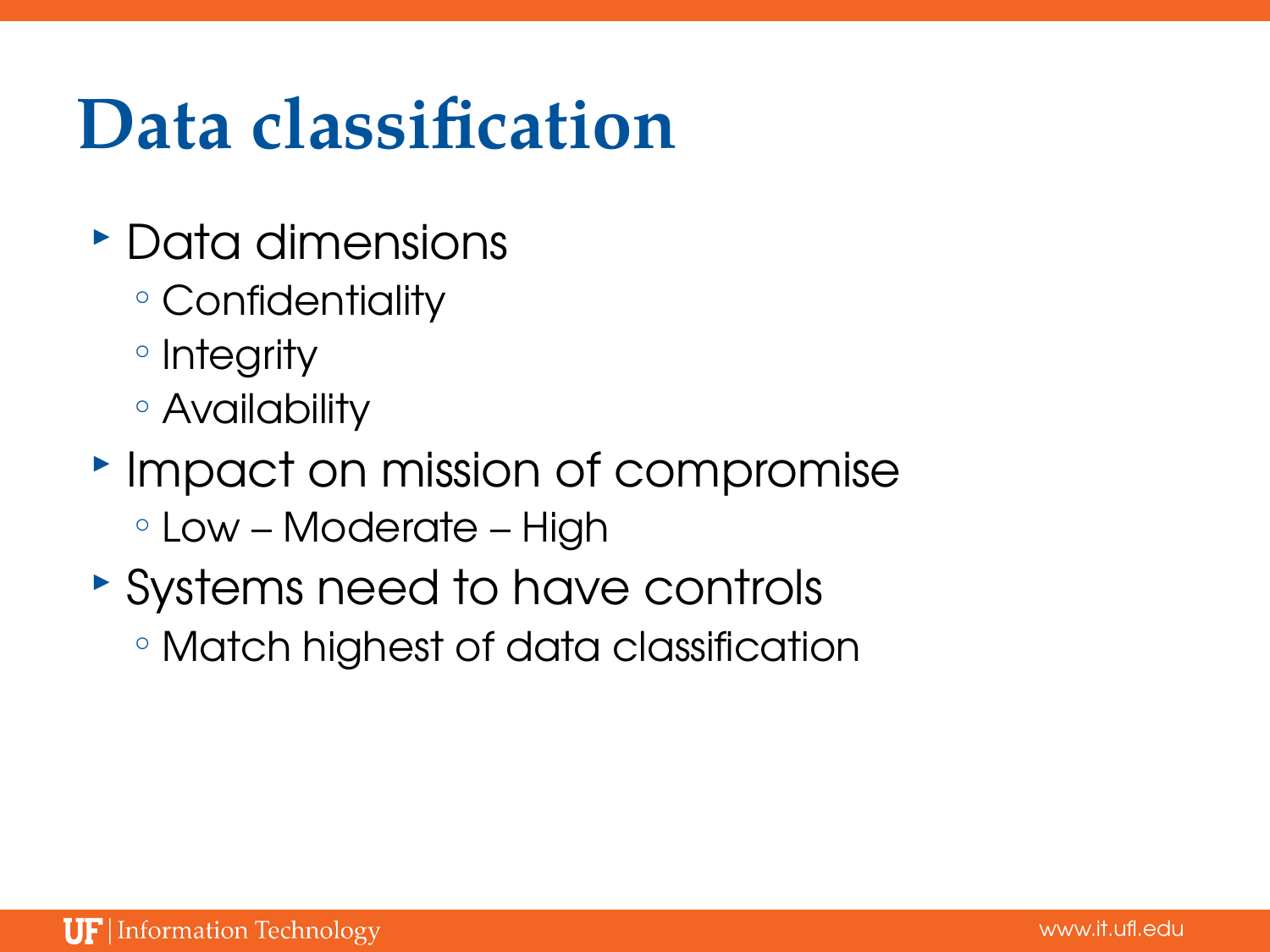

# Data classification
Data dimensions
Confidentiality
Integrity
Availability
Impact on mission of compromise
Low – Moderate – High
Systems need to have controls
Match highest of data classification